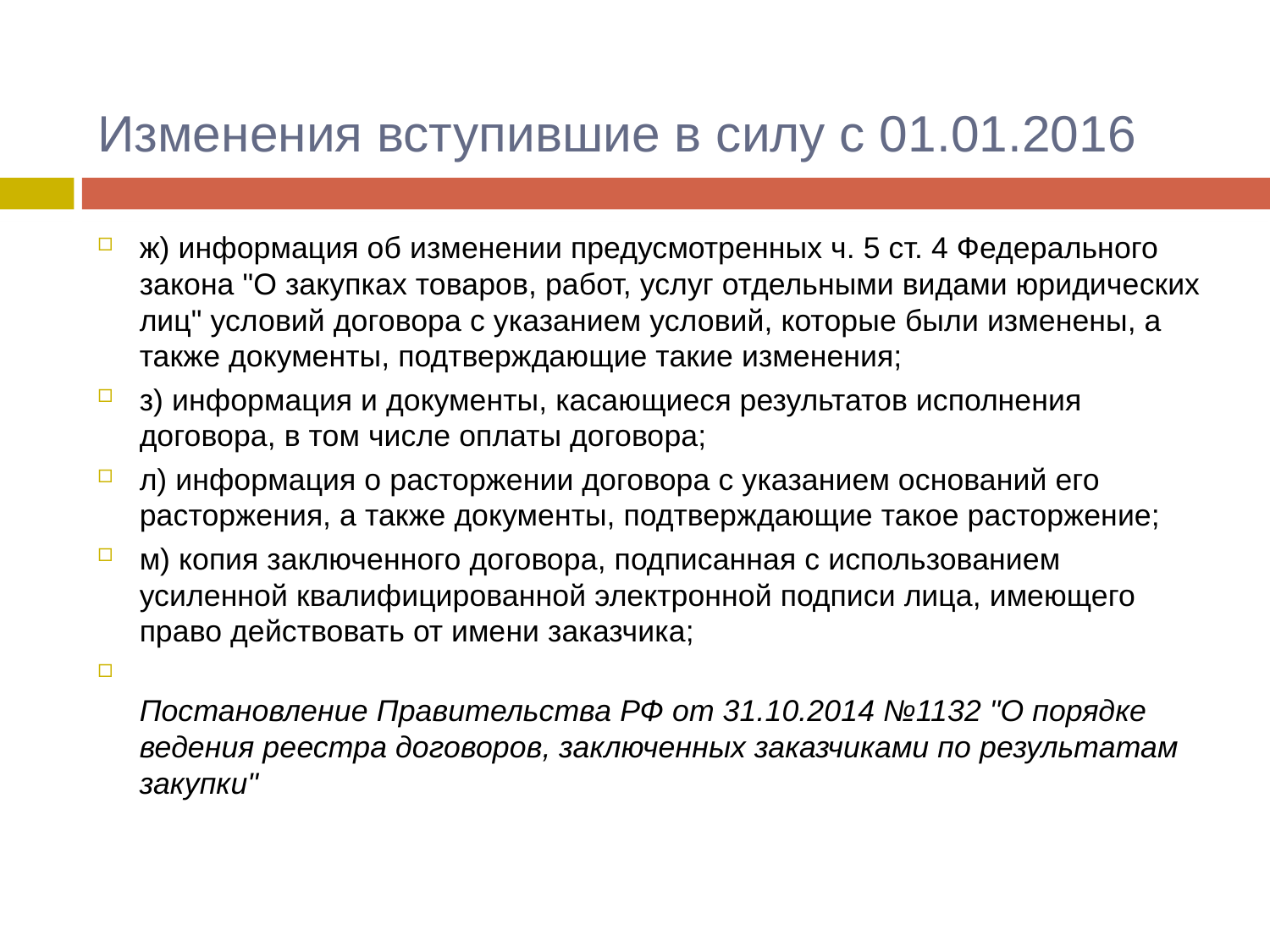

# Изменения вступившие в силу с 01.01.2016
ж) информация об изменении предусмотренных ч. 5 ст. 4 Федерального закона "О закупках товаров, работ, услуг отдельными видами юридических лиц" условий договора с указанием условий, которые были изменены, а также документы, подтверждающие такие изменения;
з) информация и документы, касающиеся результатов исполнения договора, в том числе оплаты договора;
л) информация о расторжении договора с указанием оснований его расторжения, а также документы, подтверждающие такое расторжение;
м) копия заключенного договора, подписанная с использованием усиленной квалифицированной электронной подписи лица, имеющего право действовать от имени заказчика;
Постановление Правительства РФ от 31.10.2014 №1132 "О порядке ведения реестра договоров, заключенных заказчиками по результатам закупки"